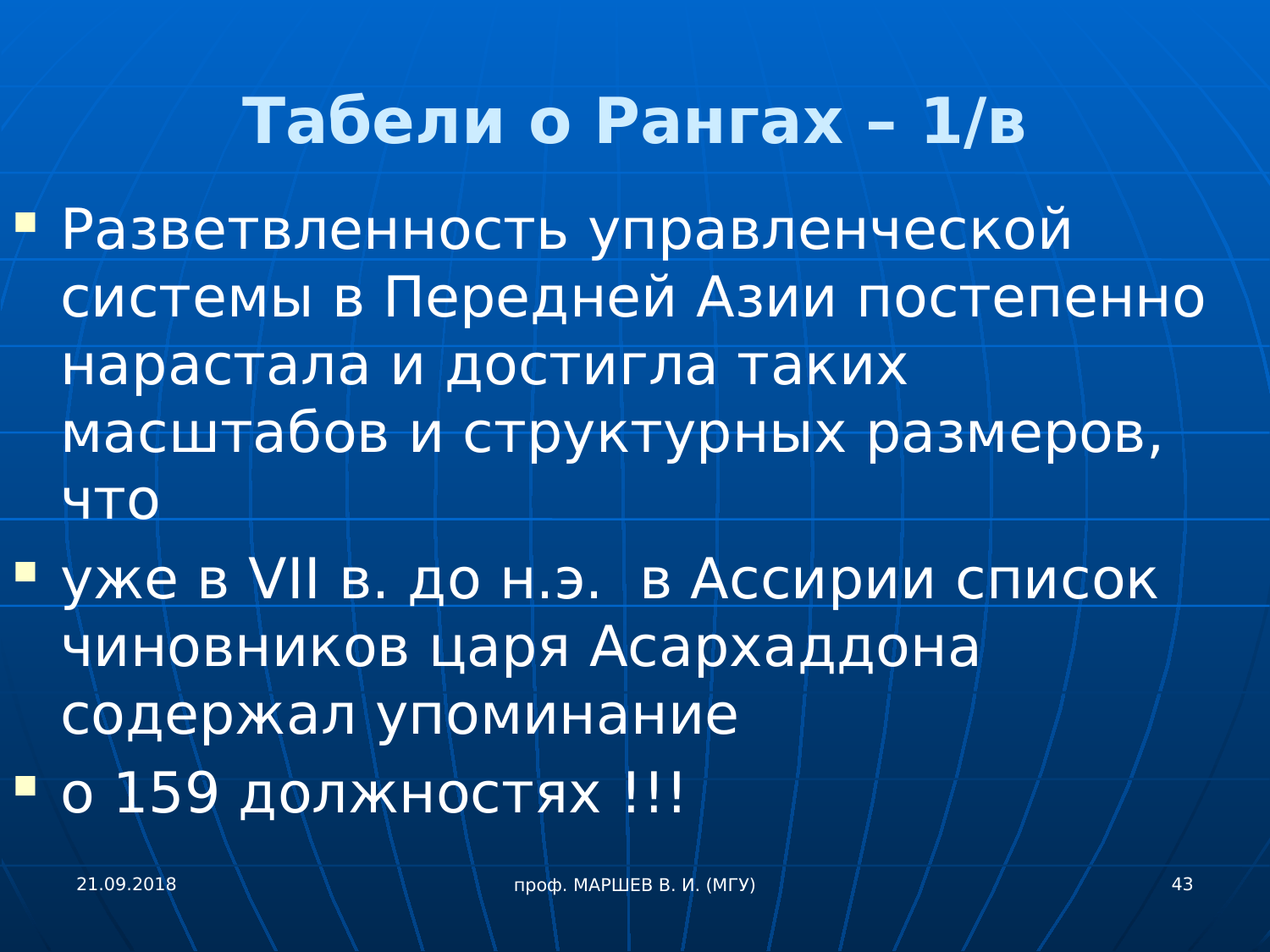

# Табели о Рангах – 1/в
Разветвленность управленческой системы в Передней Азии постепенно нарастала и достигла таких масштабов и структурных размеров, что
уже в VII в. до н.э.  в Ассирии список чиновников царя Асархаддона содержал упоминание
о 159 должностях !!!
21.09.2018
43
проф. МАРШЕВ В. И. (МГУ)